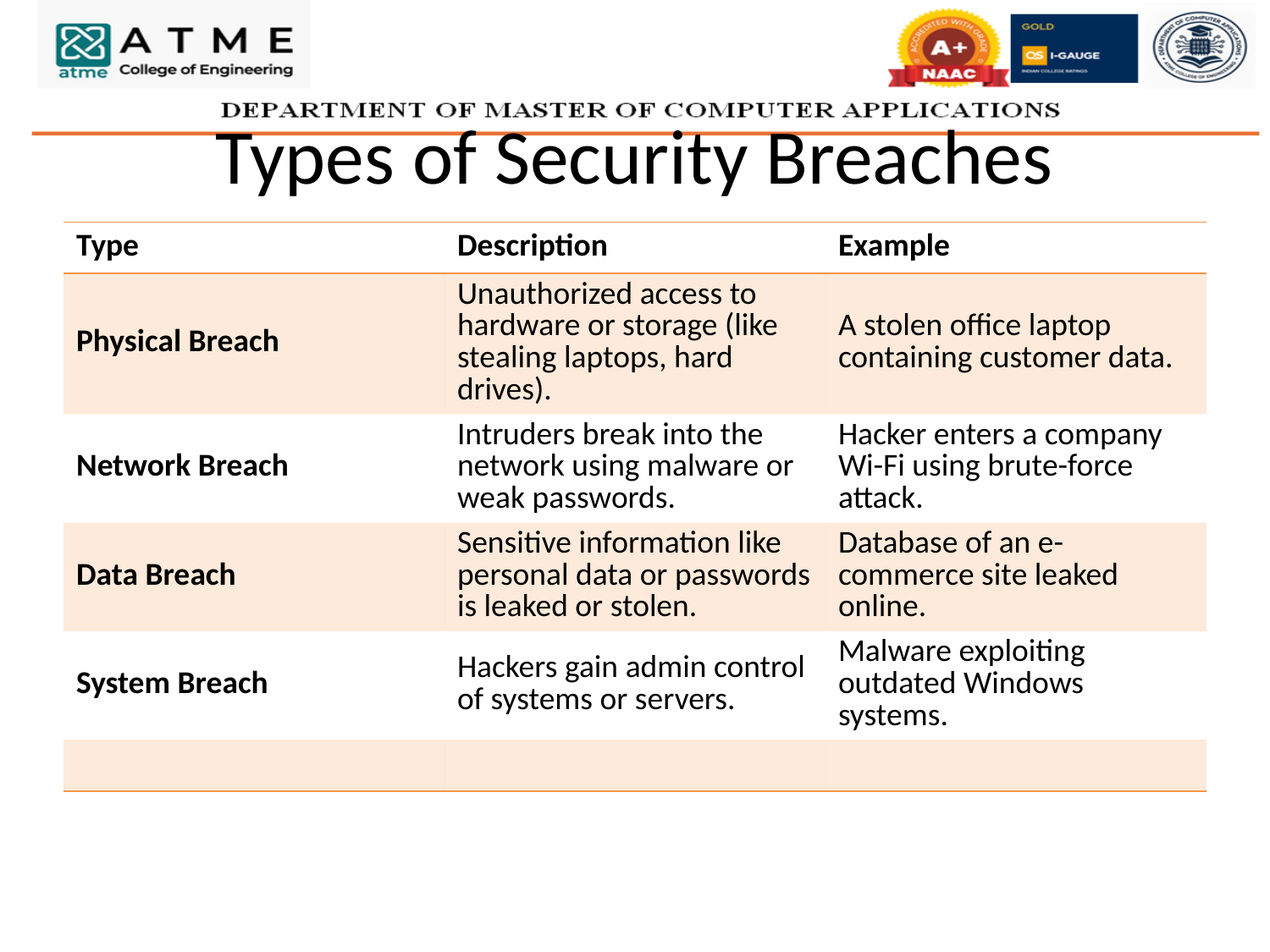

# Types of Security Breaches
| Type | Description | Example |
| --- | --- | --- |
| Physical Breach | Unauthorized access to hardware or storage (like stealing laptops, hard drives). | A stolen office laptop containing customer data. |
| Network Breach | Intruders break into the network using malware or weak passwords. | Hacker enters a company Wi-Fi using brute-force attack. |
| Data Breach | Sensitive information like personal data or passwords is leaked or stolen. | Database of an e-commerce site leaked online. |
| System Breach | Hackers gain admin control of systems or servers. | Malware exploiting outdated Windows systems. |
|  |  |  |